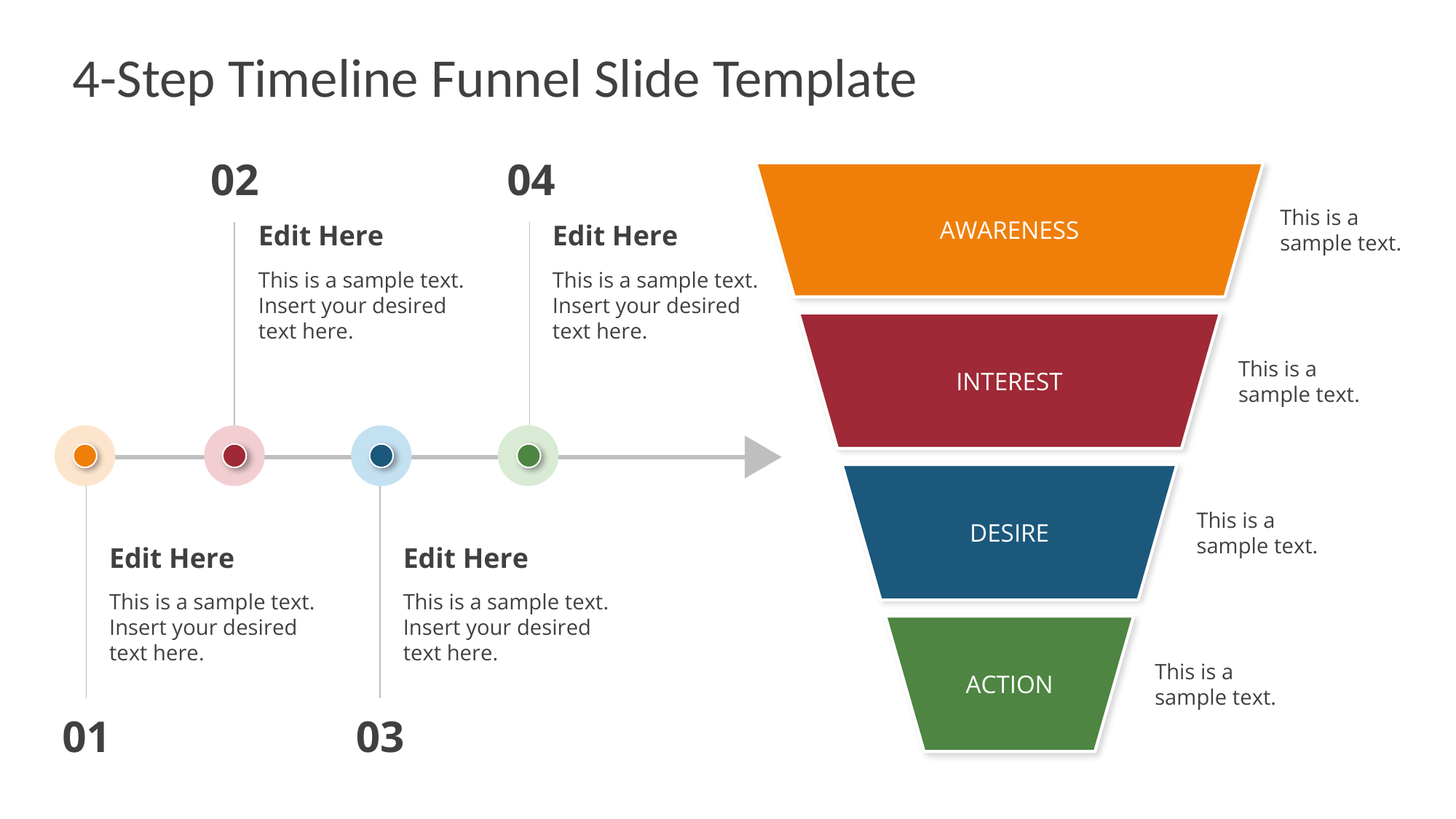

# 4-Step Timeline Funnel Slide Template
02
04
AWARENESS
This is a sample text.
INTEREST
This is a sample text.
DESIRE
This is a sample text.
ACTION
This is a sample text.
Edit Here
This is a sample text.
Insert your desired text here.
Edit Here
This is a sample text. Insert your desired text here.

Edit Here
This is a sample text.
Insert your desired text here.
Edit Here
This is a sample text.
Insert your desired text here.
01
03